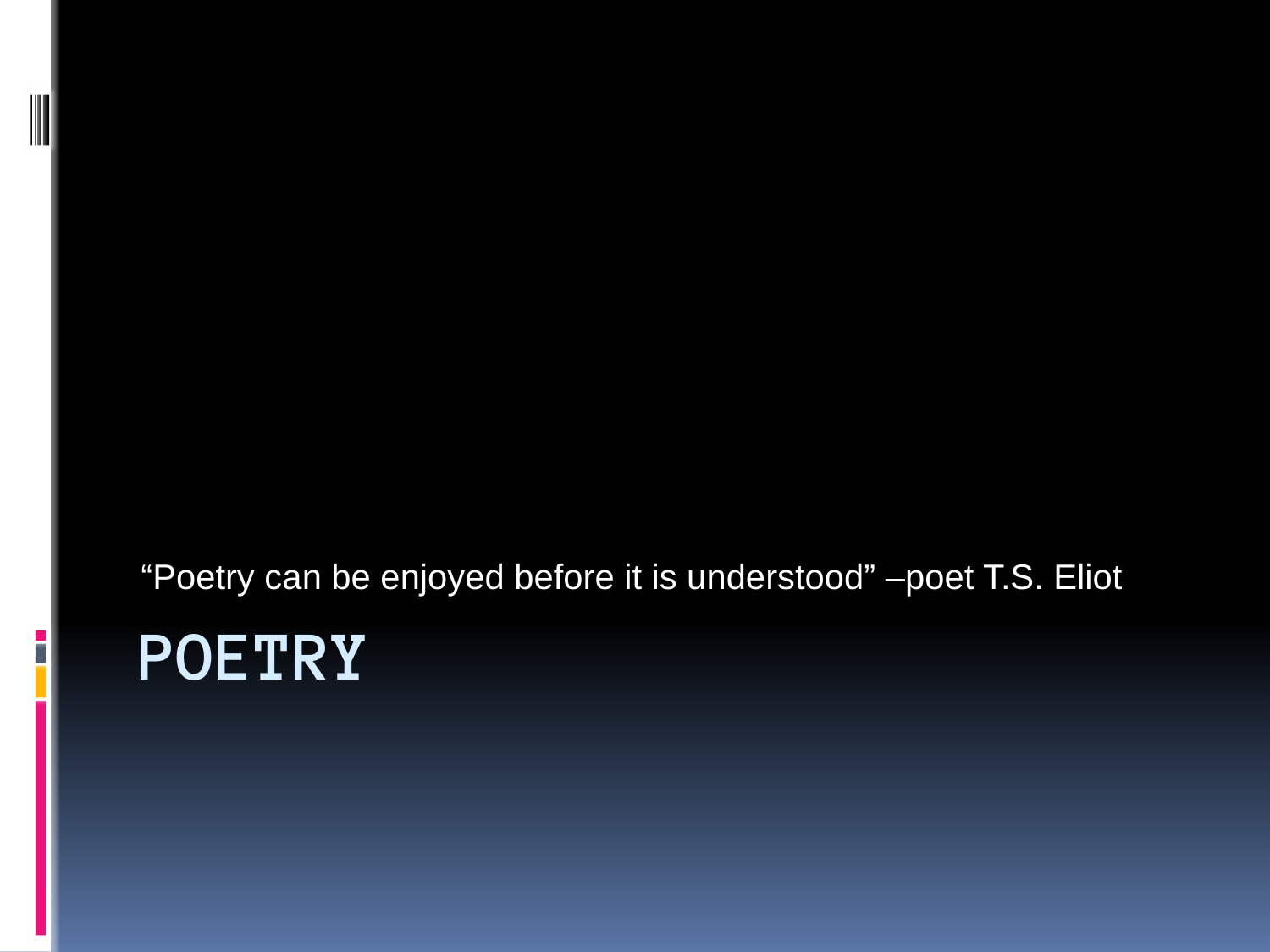

“Poetry can be enjoyed before it is understood” –poet T.S. Eliot
# Poetry